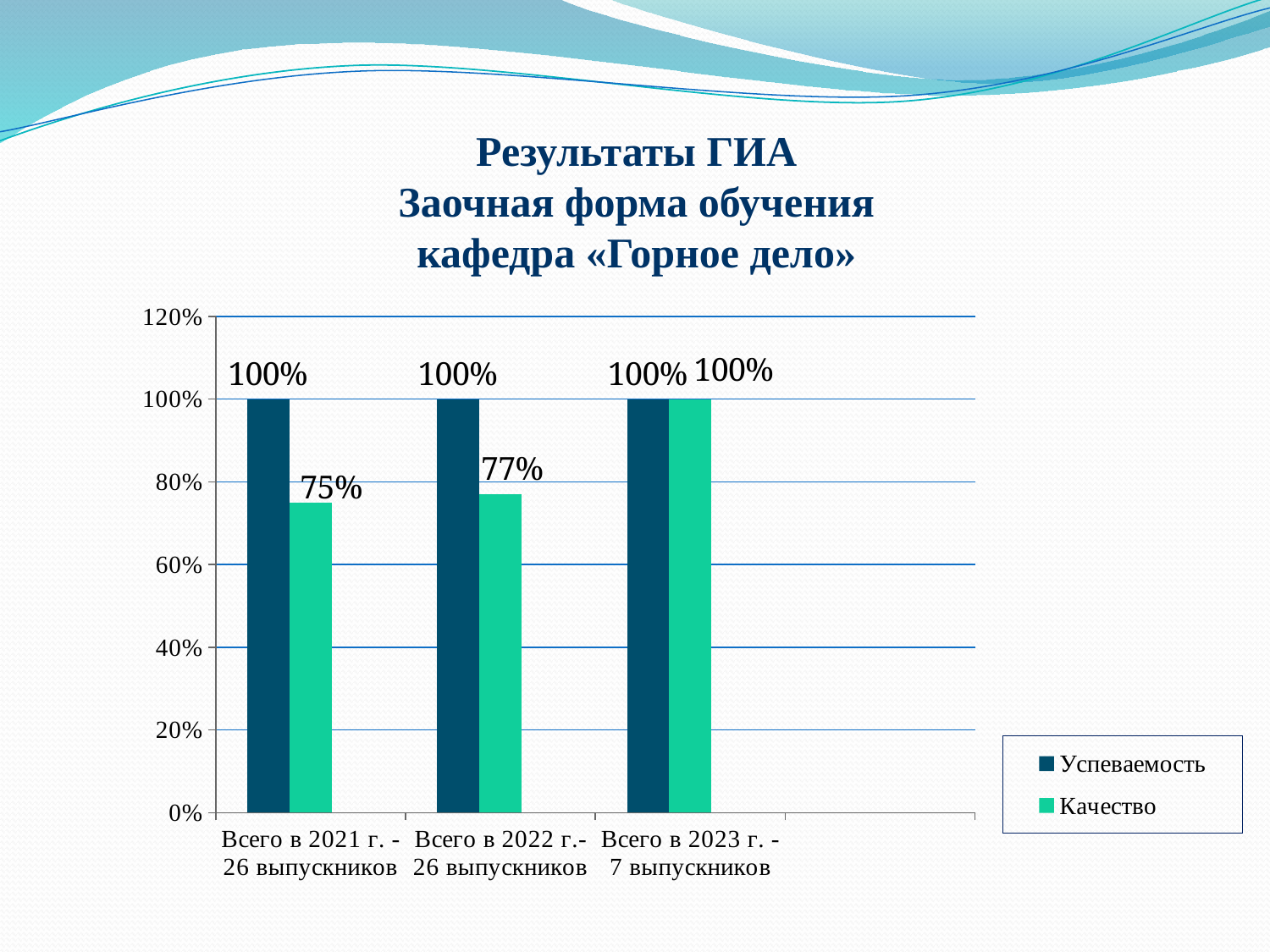

# Результаты ГИА Заочная форма обучения кафедра «Горное дело»

### Chart

| Category | Успеваемость | Качество | Столбец1 |
|---|---|---|---|
| Всего в 2021 г. -26 выпускников | 1.0 | 0.75 | None |
| Всего в 2022 г.-26 выпускников | 1.0 | 0.77 | None |
| Всего в 2023 г. -7 выпускников | 1.0 | 1.0 | None |